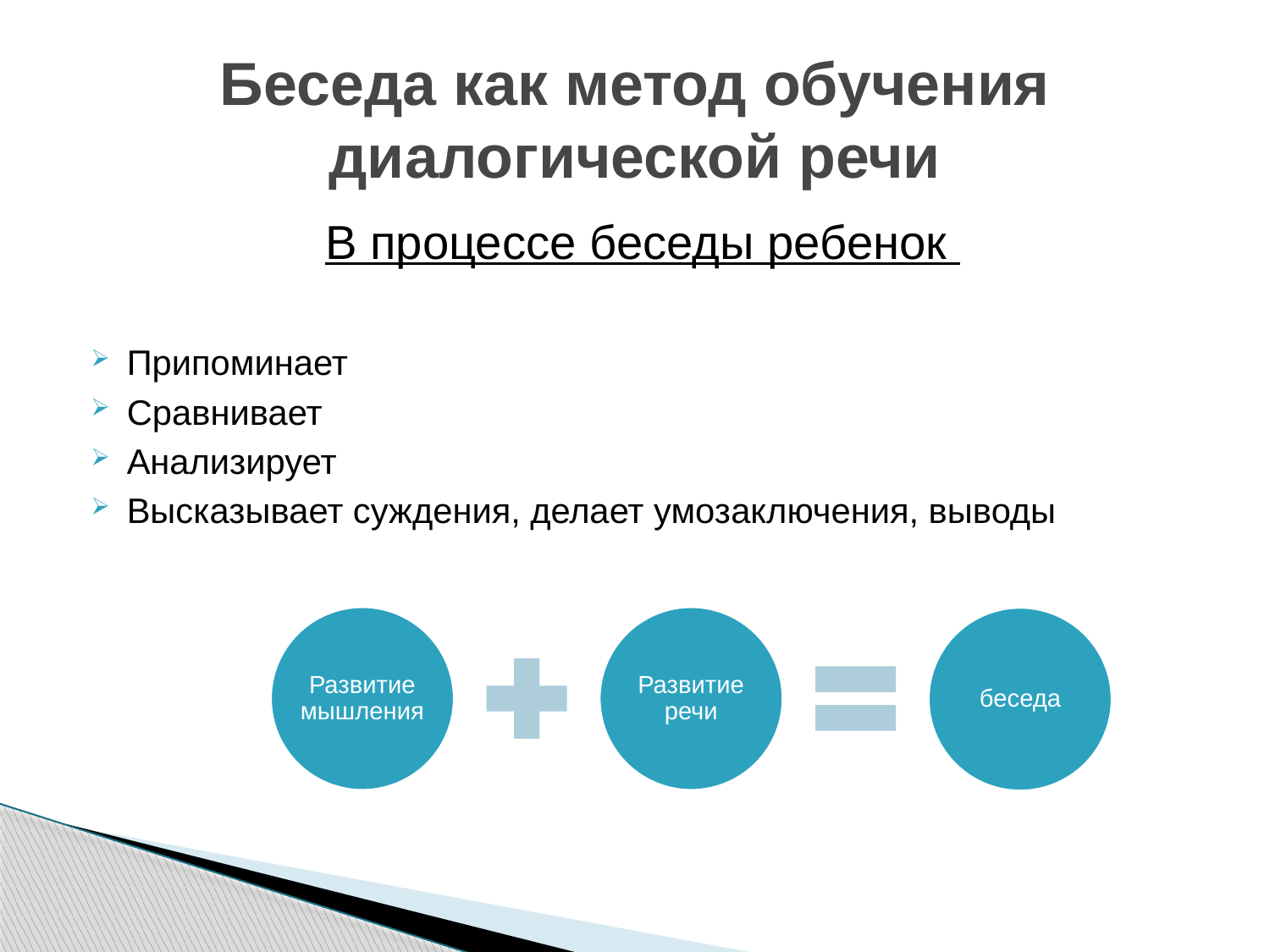

# Беседа как метод обучения диалогической речи
В процессе беседы ребенок

Припоминает
Сравнивает
Анализирует
Высказывает суждения, делает умозаключения, выводы

Развитие мышления

Развитие речи

беседа